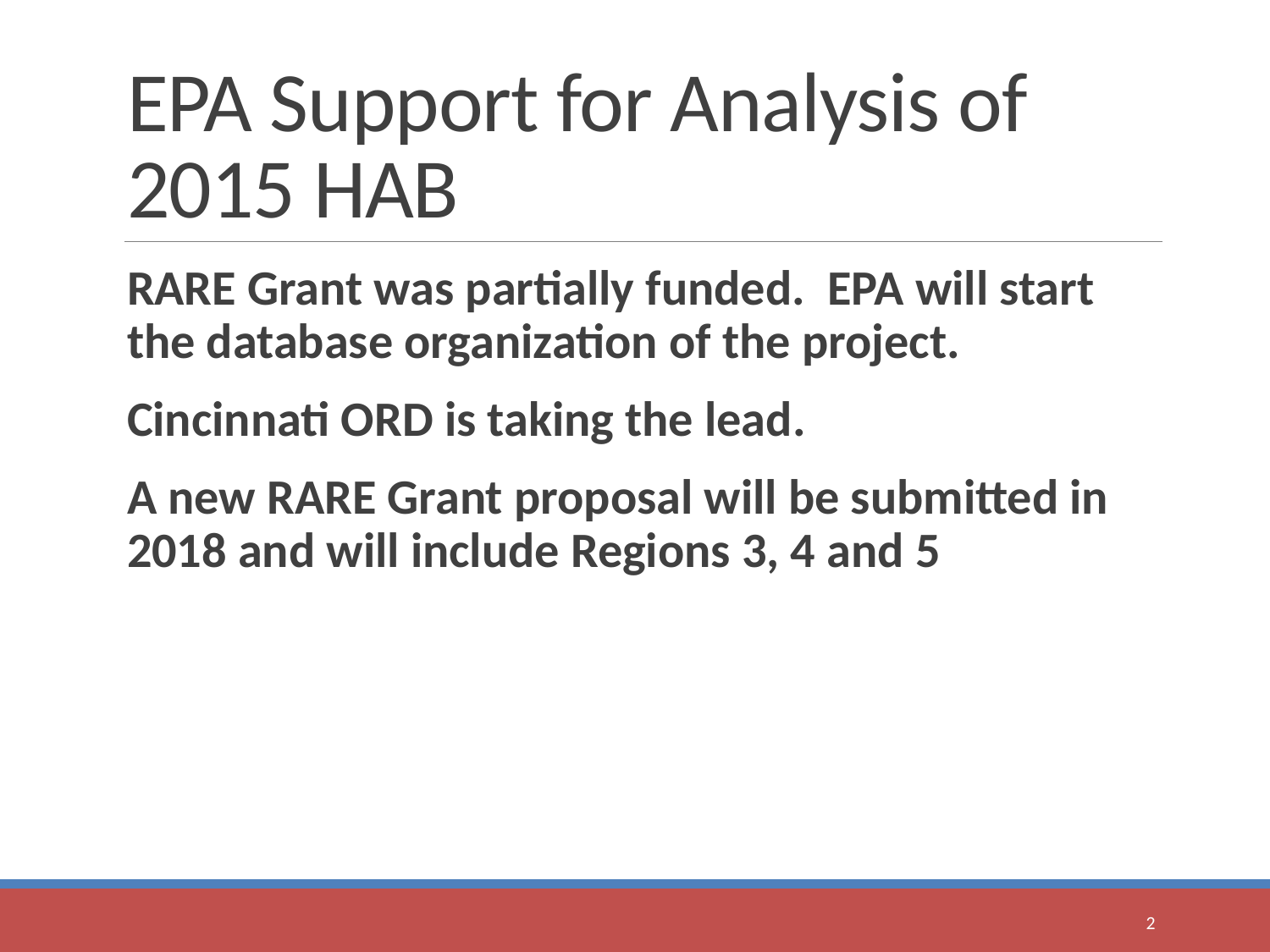

# EPA Support for Analysis of 2015 HAB
RARE Grant was partially funded.  EPA will start the database organization of the project.
Cincinnati ORD is taking the lead.
A new RARE Grant proposal will be submitted in 2018 and will include Regions 3, 4 and 5

2